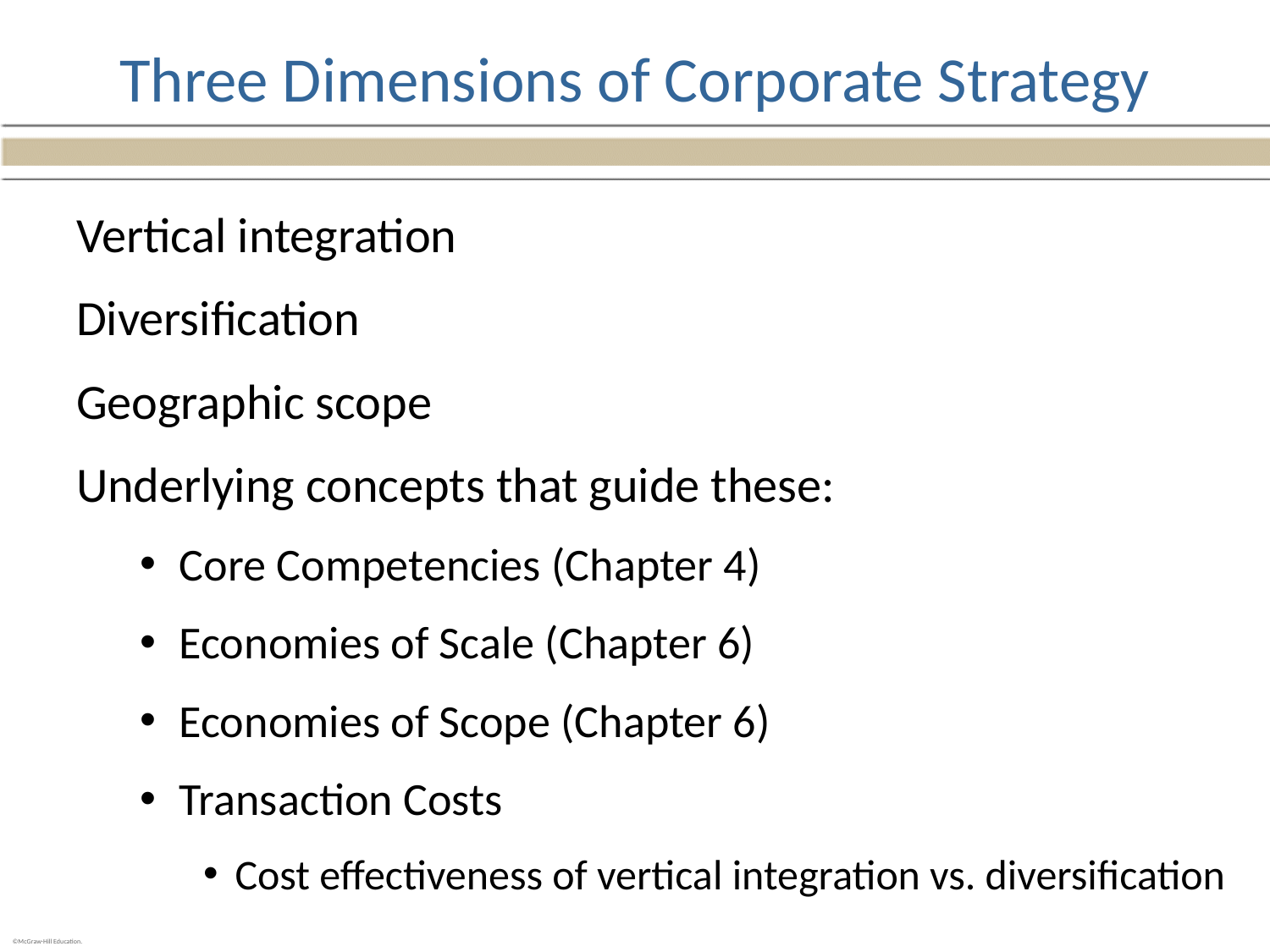

# Three Dimensions of Corporate Strategy
Vertical integration
Diversification
Geographic scope
Underlying concepts that guide these:
Core Competencies (Chapter 4)
Economies of Scale (Chapter 6)
Economies of Scope (Chapter 6)
Transaction Costs
Cost effectiveness of vertical integration vs. diversification